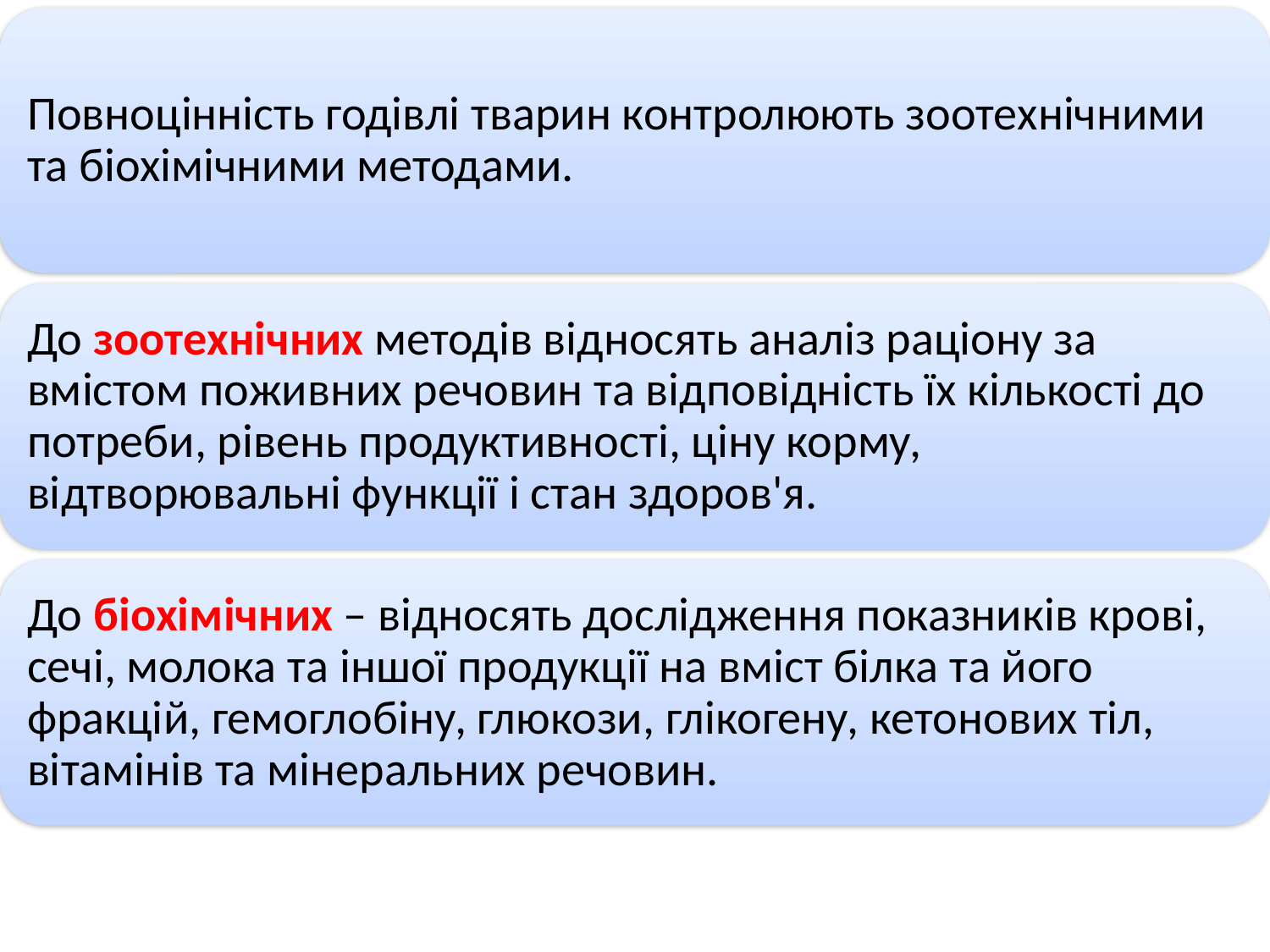

Повноцінність годівлі тварин контролюють зоотехнічними та біохімічними методами.
До зоотехнічних методів відносять аналіз раціону за вмістом поживних речовин та відповідність їх кількості до потреби, рівень продуктивності, ціну корму, відтворювальні функції і стан здоров'я.
До біохімічних – відносять дослідження показників крові, сечі, молока та іншої продукції на вміст білка та його фракцій, гемоглобіну, глюкози, глікогену, кетонових тіл, вітамінів та мінеральних речовин.